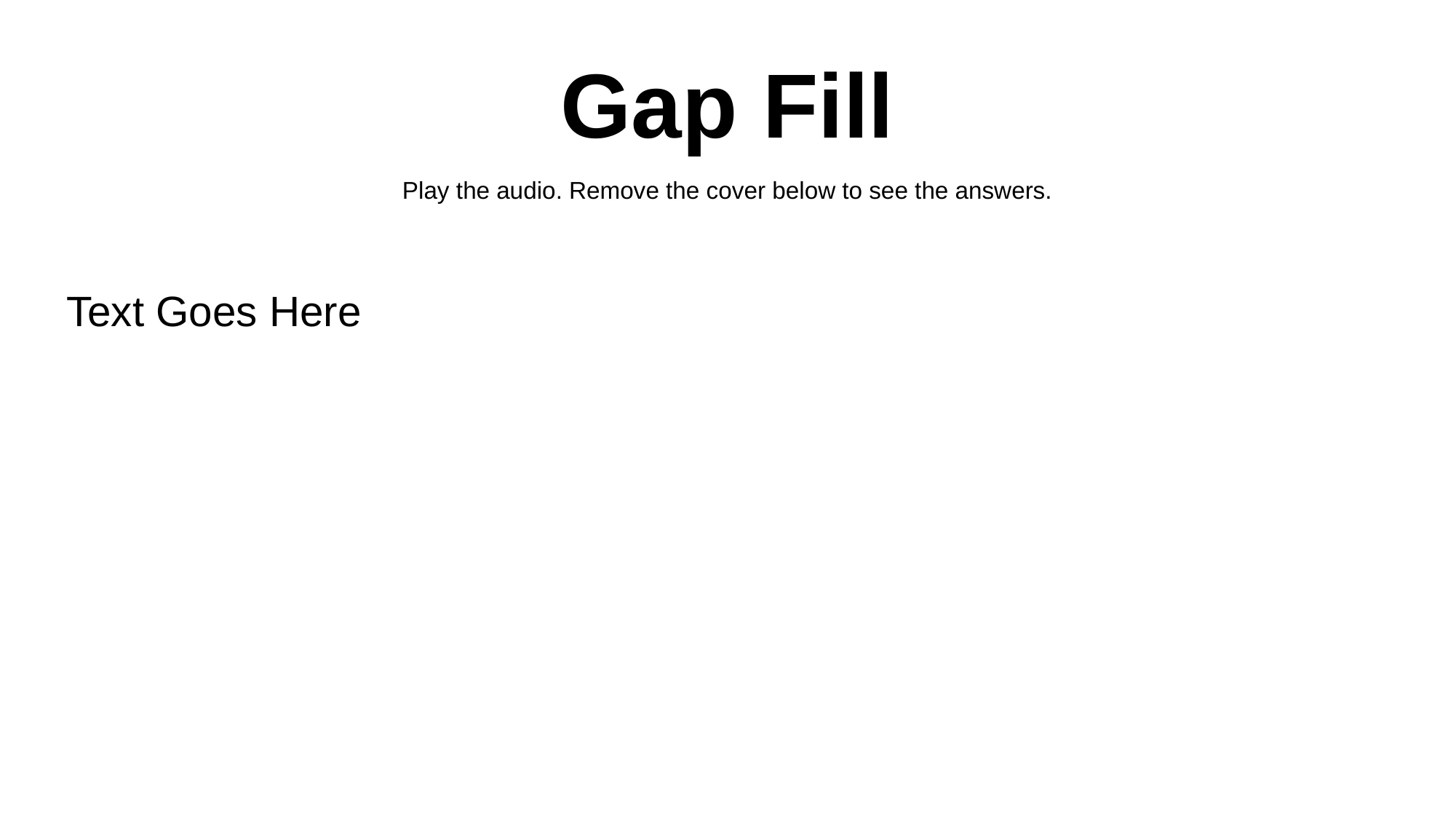

Gap Fill
Play the audio. Remove the cover below to see the answers.
Text Goes Here